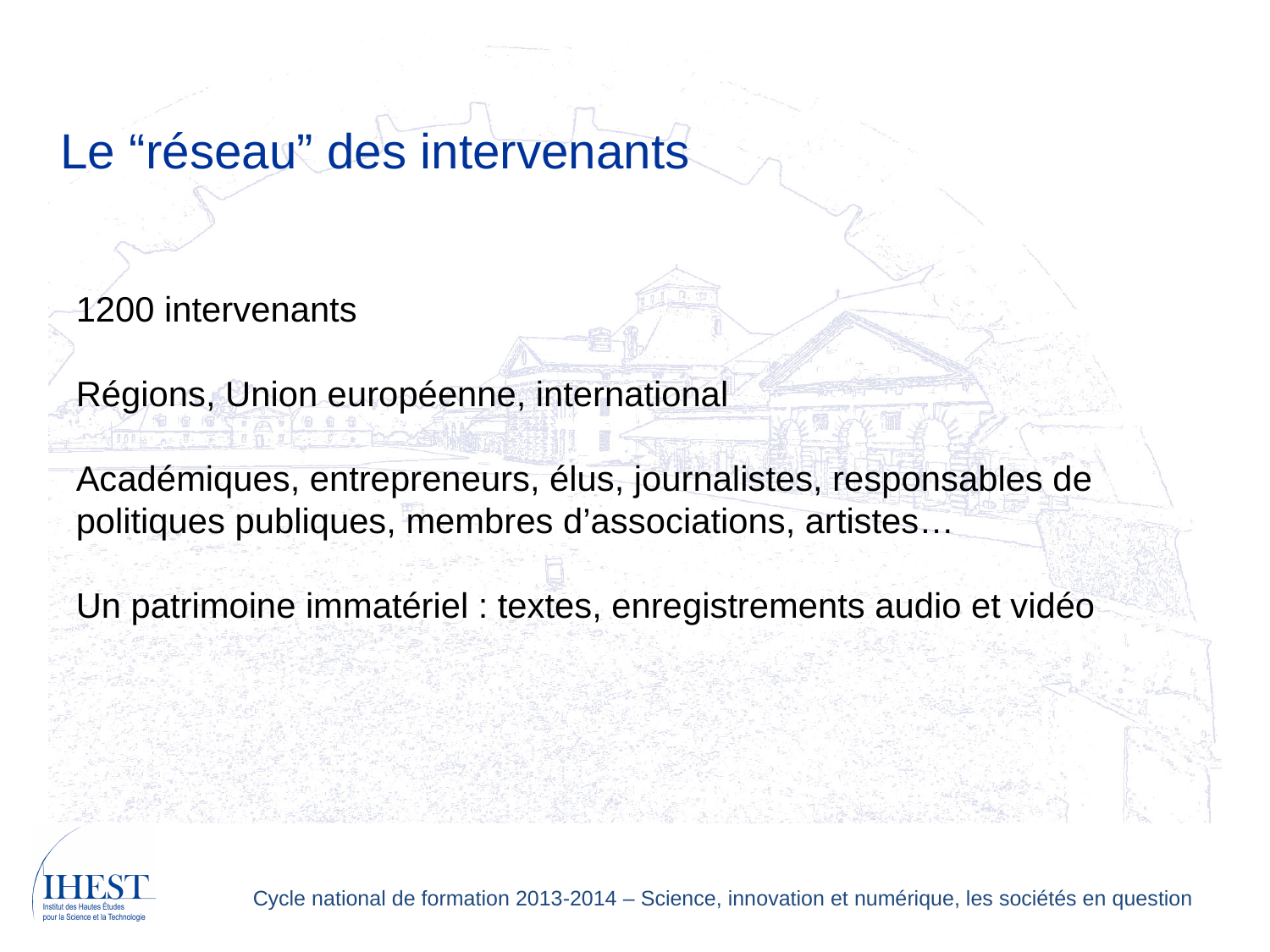

Le “réseau” des intervenants
1200 intervenants

Régions, Union européenne, international

Académiques, entrepreneurs, élus, journalistes, responsables de politiques publiques, membres d’associations, artistes…

Un patrimoine immatériel : textes, enregistrements audio et vidéo